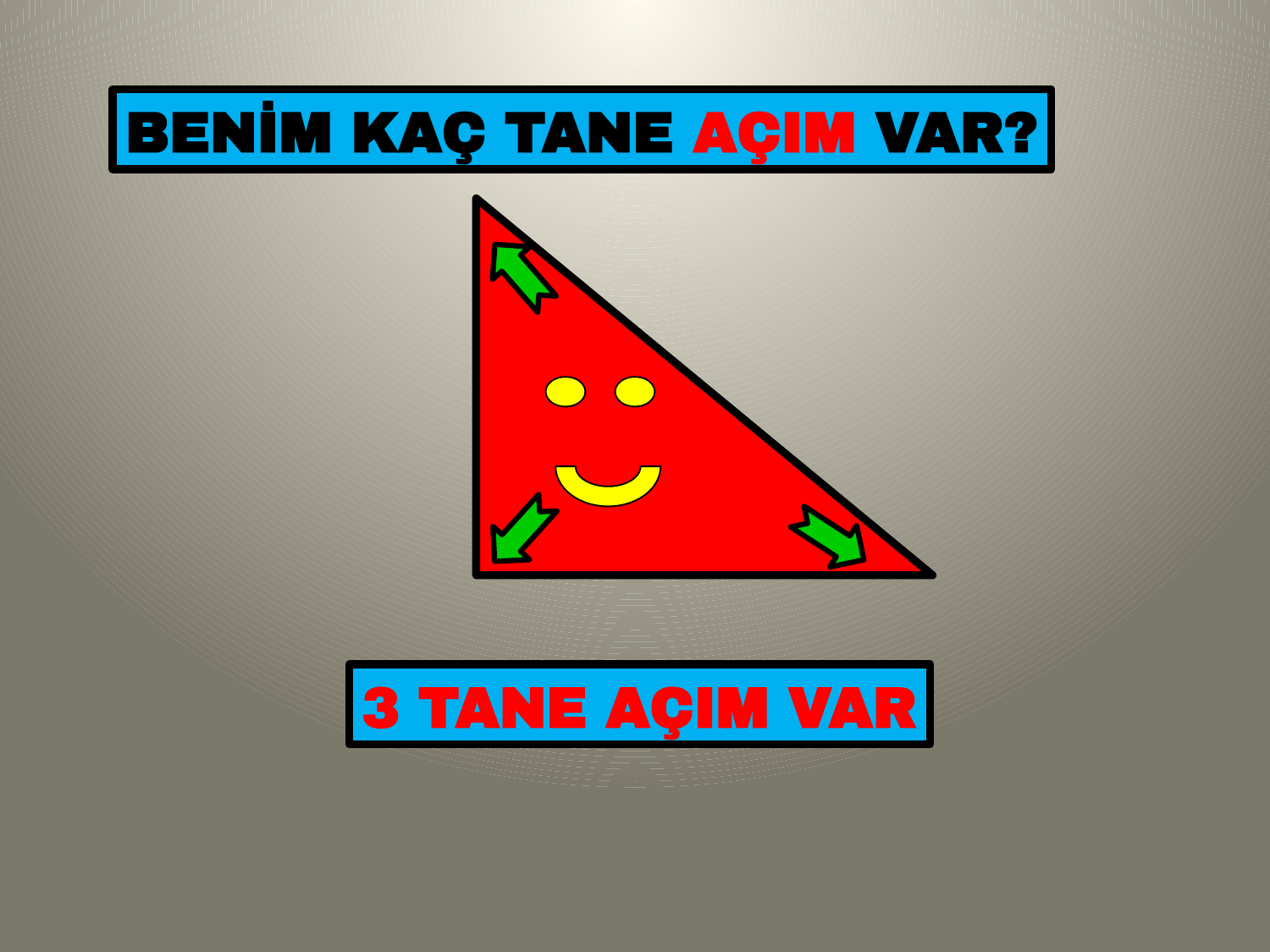

BENİM KAÇ TANE AÇIM VAR?

3 TANE AÇIM VAR